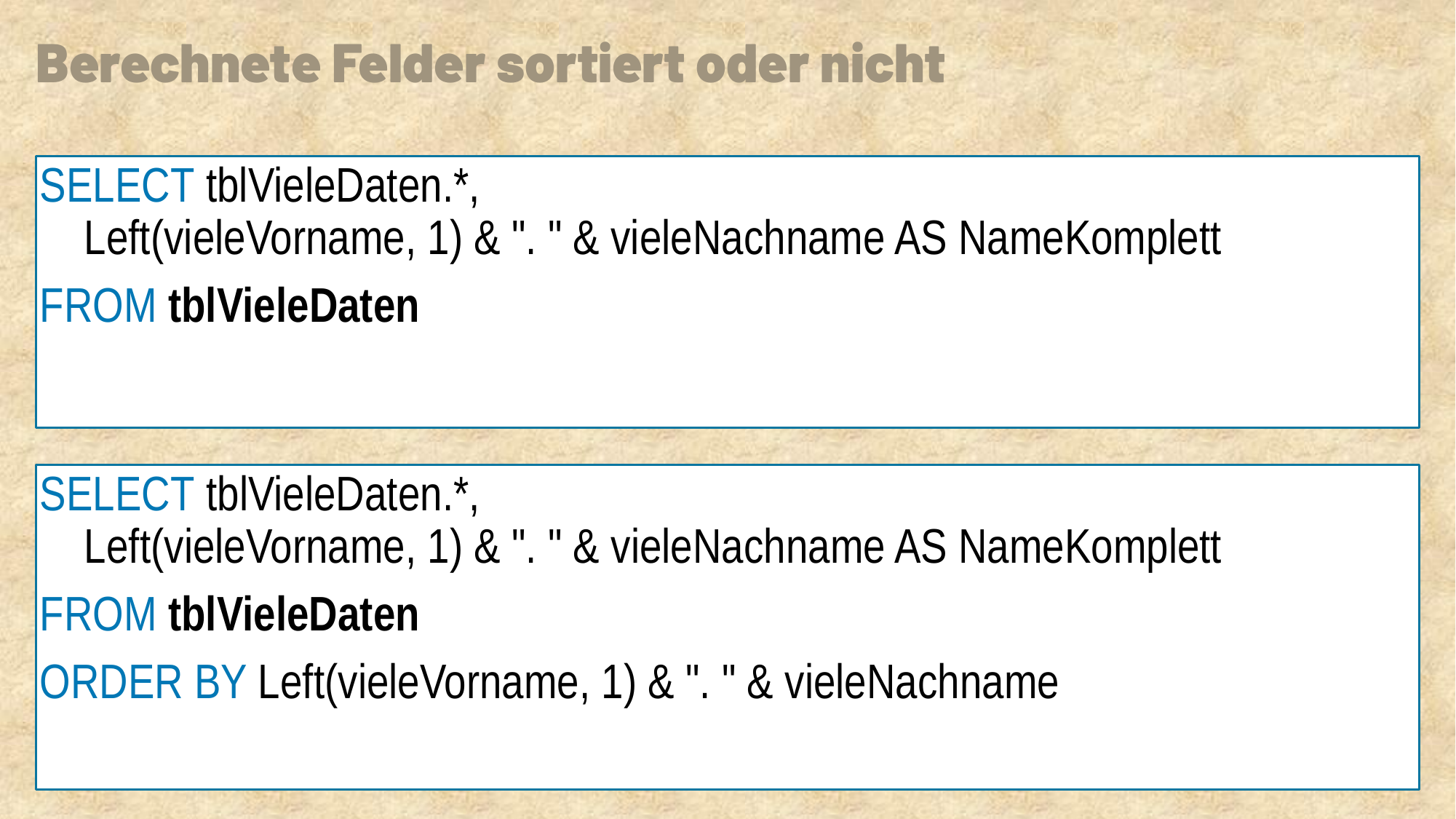

# Berechnete Felder sortiert oder nicht
SELECT tblVieleDaten.*,
    Left(vieleVorname, 1) & ". " & vieleNachname AS NameKomplett
FROM tblVieleDaten
SELECT tblVieleDaten.*,
    Left(vieleVorname, 1) & ". " & vieleNachname AS NameKomplett
FROM tblVieleDaten
ORDER BY Left(vieleVorname, 1) & ". " & vieleNachname